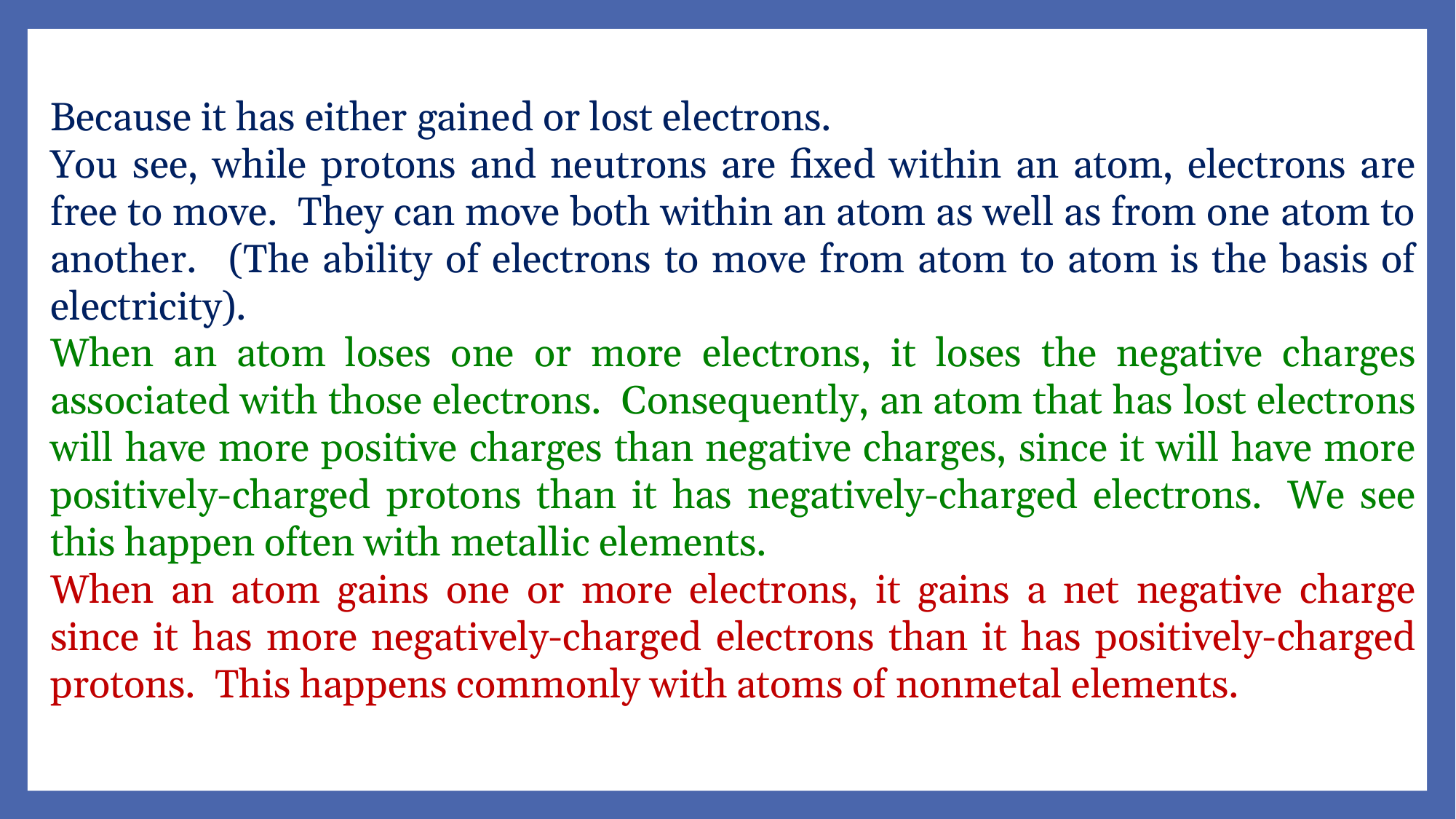

Because it has either gained or lost electrons.
You see, while protons and neutrons are fixed within an atom, electrons are free to move.  They can move both within an atom as well as from one atom to another.   (The ability of electrons to move from atom to atom is the basis of electricity).
When an atom loses one or more electrons, it loses the negative charges associated with those electrons.  Consequently, an atom that has lost electrons will have more positive charges than negative charges, since it will have more positively-charged protons than it has negatively-charged electrons.  We see this happen often with metallic elements.
When an atom gains one or more electrons, it gains a net negative charge since it has more negatively-charged electrons than it has positively-charged protons.  This happens commonly with atoms of nonmetal elements.